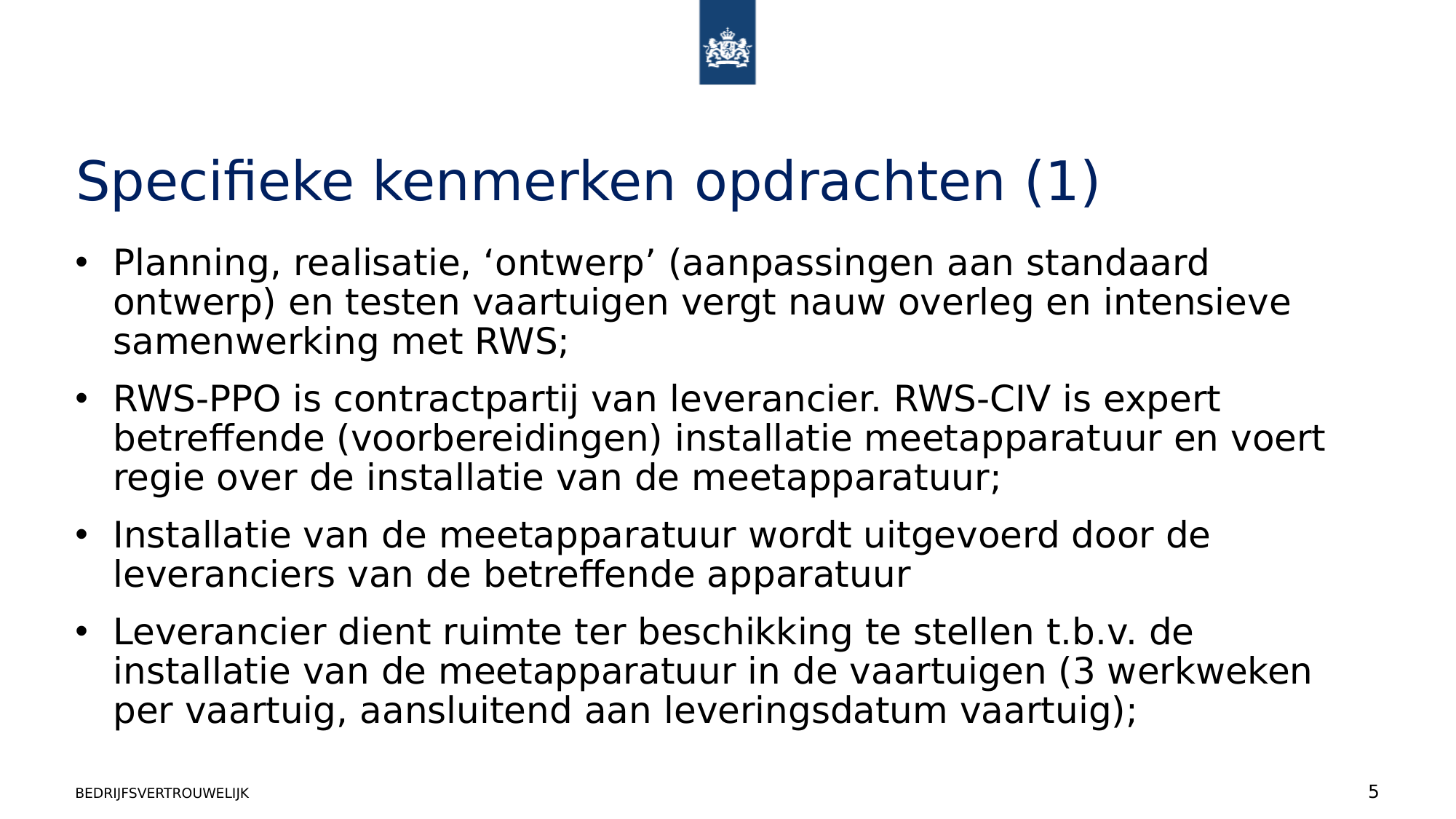

# Specifieke kenmerken opdrachten (1)
Planning, realisatie, ‘ontwerp’ (aanpassingen aan standaard ontwerp) en testen vaartuigen vergt nauw overleg en intensieve samenwerking met RWS;
RWS-PPO is contractpartij van leverancier. RWS-CIV is expert betreffende (voorbereidingen) installatie meetapparatuur en voert regie over de installatie van de meetapparatuur;
Installatie van de meetapparatuur wordt uitgevoerd door de leveranciers van de betreffende apparatuur
Leverancier dient ruimte ter beschikking te stellen t.b.v. de installatie van de meetapparatuur in de vaartuigen (3 werkweken per vaartuig, aansluitend aan leveringsdatum vaartuig);

BEDRIJFSVERTROUWELIJK
5